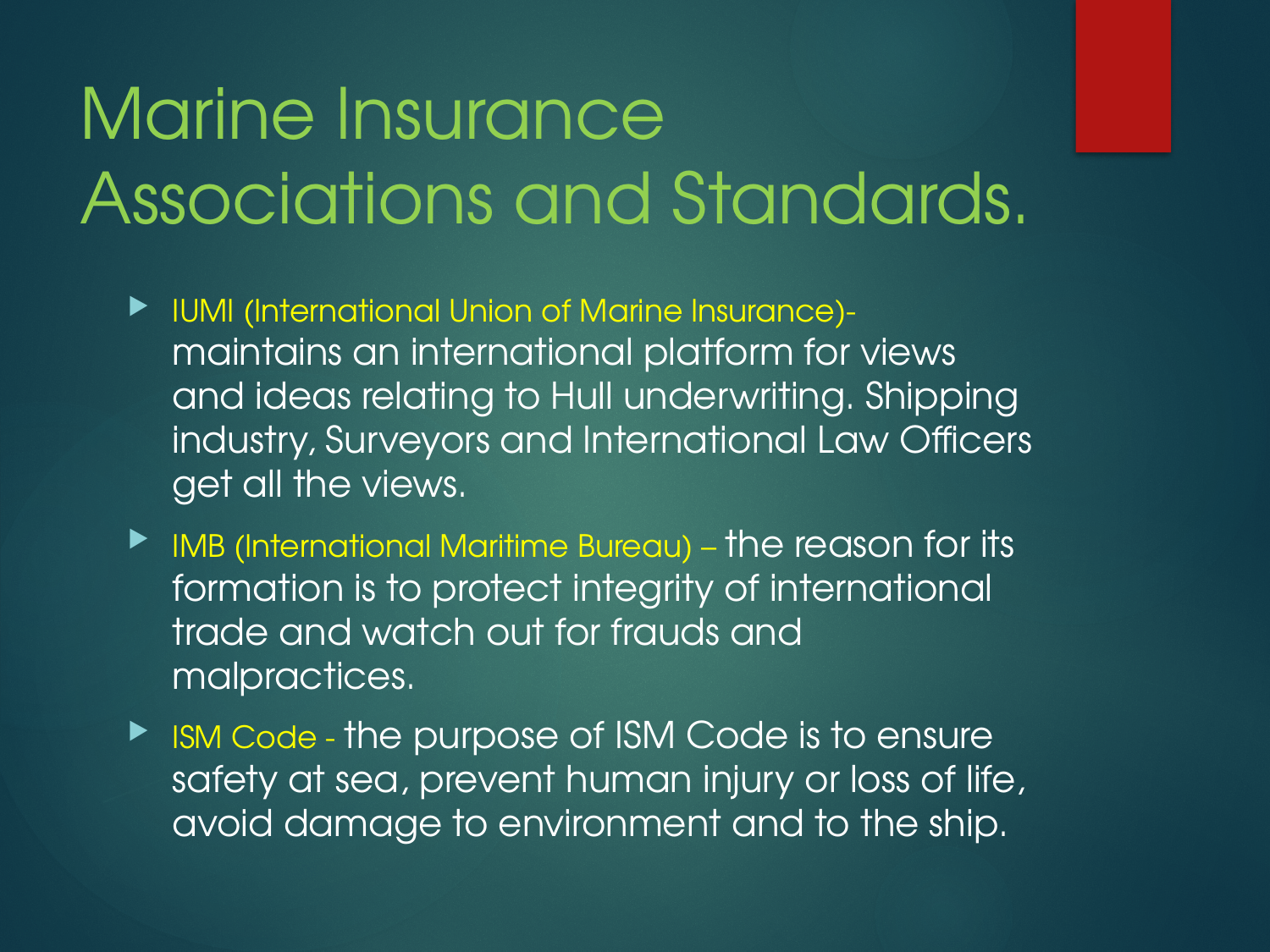

# Marine Insurance Associations and Standards.
IUMI (International Union of Marine Insurance)- maintains an international platform for views and ideas relating to Hull underwriting. Shipping industry, Surveyors and International Law Officers get all the views.
IMB (International Maritime Bureau) – the reason for its formation is to protect integrity of international trade and watch out for frauds and malpractices.
ISM Code - the purpose of ISM Code is to ensure safety at sea, prevent human injury or loss of life, avoid damage to environment and to the ship.